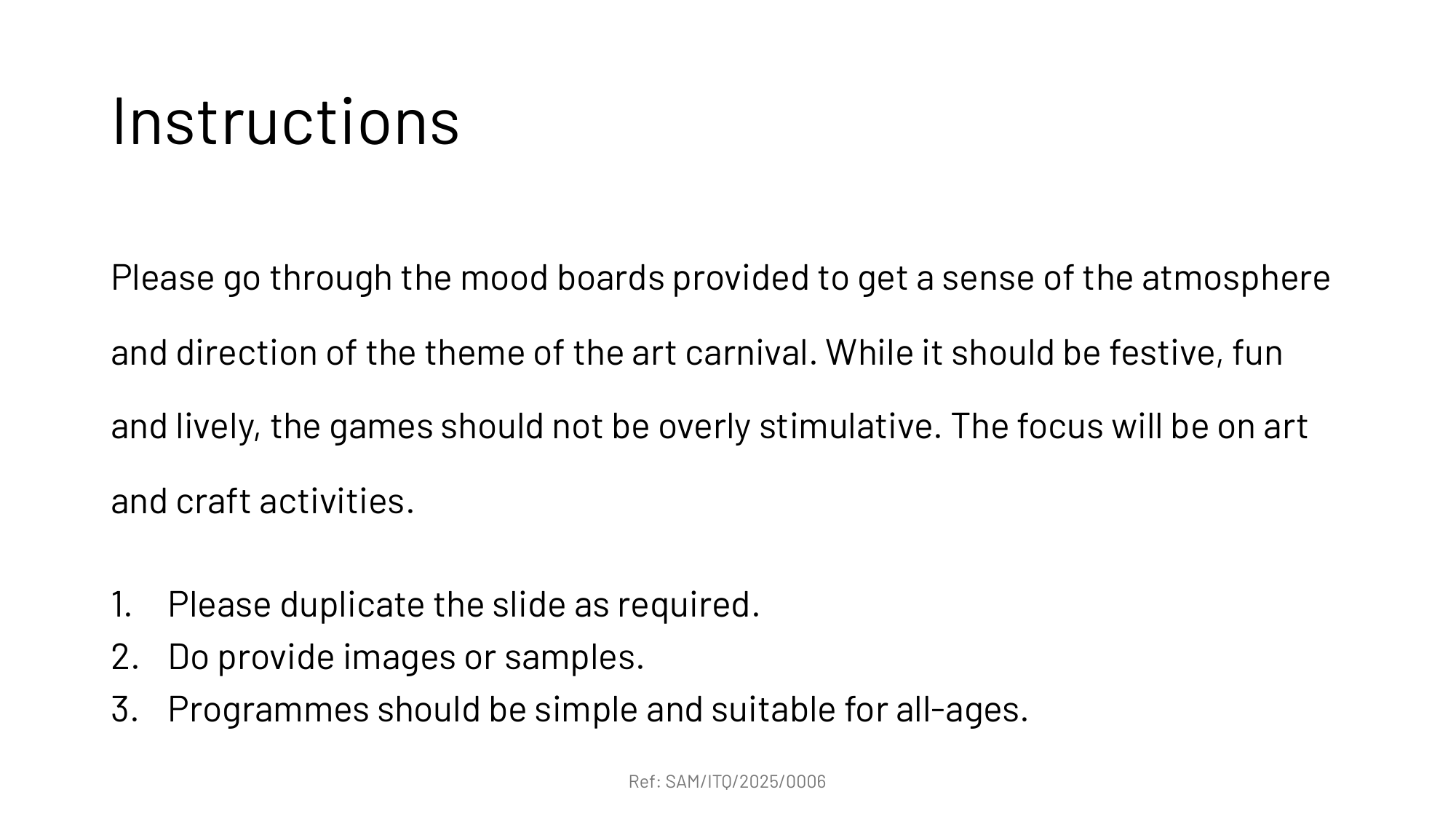

# Instructions
Please go through the mood boards provided to get a sense of the atmosphere and direction of the theme of the art carnival. While it should be festive, fun and lively, the games should not be overly stimulative. The focus will be on art and craft activities.

Please duplicate the slide as required.
Do provide images or samples.
Programmes should be simple and suitable for all-ages.

Ref: SAM/ITQ/2025/0006